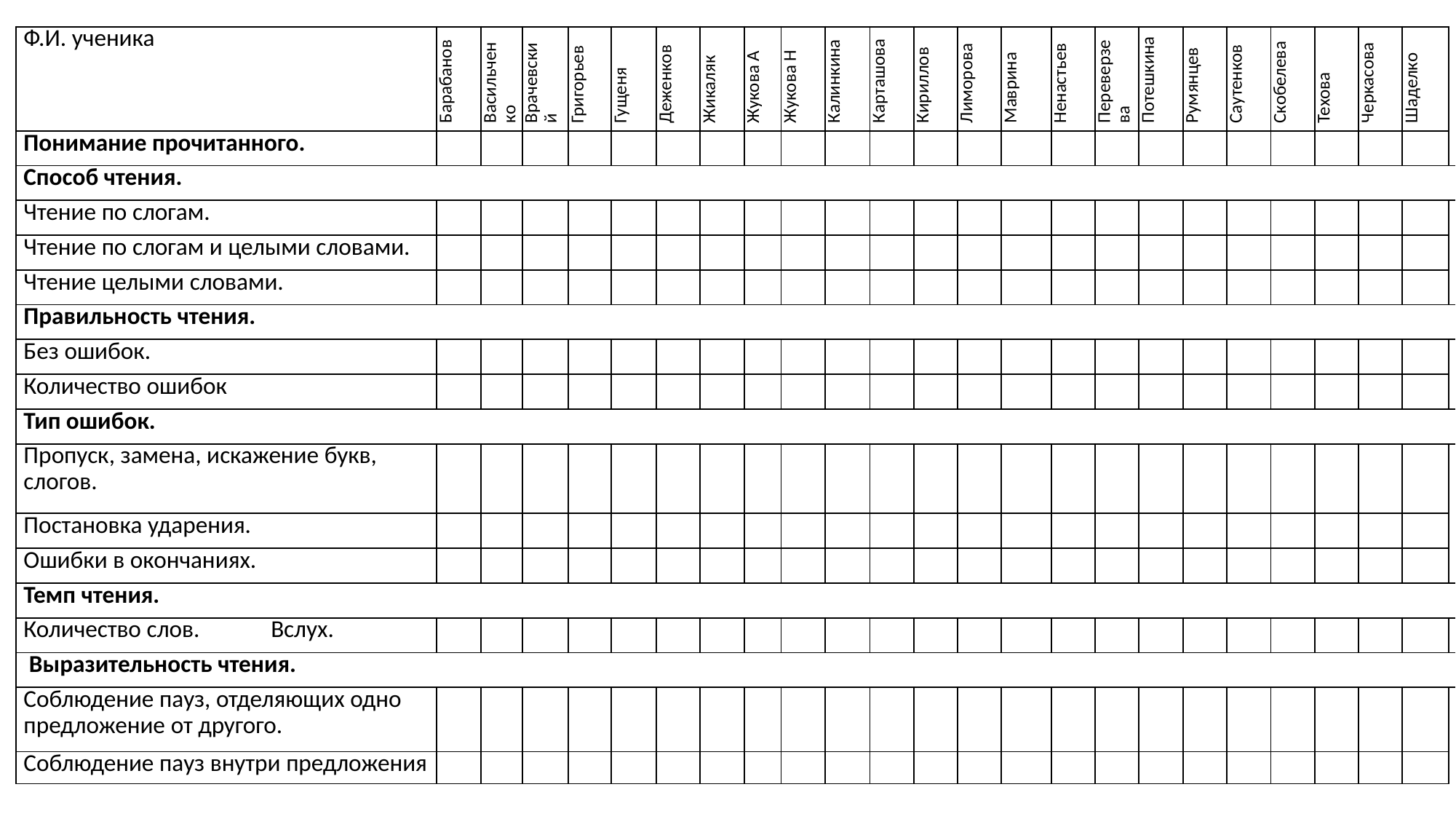

| Ф.И. ученика | Барабанов | Васильченко | Врачевский | Григорьев | Гущеня | Деженков | Жикаляк | Жукова А | Жукова Н | Калинкина | Карташова | Кириллов | Лиморова | Маврина | Ненастьев | Переверзева | Потешкина | Румянцев | Саутенков | Скобелева | Техова | Черкасова | Шаделко |  |  |
| --- | --- | --- | --- | --- | --- | --- | --- | --- | --- | --- | --- | --- | --- | --- | --- | --- | --- | --- | --- | --- | --- | --- | --- | --- | --- |
| Понимание прочитанного. |  |  |  |  |  |  |  |  |  |  |  |  |  |  |  |  |  |  |  |  |  |  |  |  |  |
| Способ чтения. |  |  |  |  |  |  |  |  |  |  |  |  |  |  |  |  |  |  |  |  |  |  |  |  |  |
| Чтение по слогам. |  |  |  |  |  |  |  |  |  |  |  |  |  |  |  |  |  |  |  |  |  |  |  |  |  |
| Чтение по слогам и целыми словами. |  |  |  |  |  |  |  |  |  |  |  |  |  |  |  |  |  |  |  |  |  |  |  |  |  |
| Чтение целыми словами. |  |  |  |  |  |  |  |  |  |  |  |  |  |  |  |  |  |  |  |  |  |  |  |  |  |
| Правильность чтения. |  |  |  |  |  |  |  |  |  |  |  |  |  |  |  |  |  |  |  |  |  |  |  |  |  |
| Без ошибок. |  |  |  |  |  |  |  |  |  |  |  |  |  |  |  |  |  |  |  |  |  |  |  |  |  |
| Количество ошибок |  |  |  |  |  |  |  |  |  |  |  |  |  |  |  |  |  |  |  |  |  |  |  |  |  |
| Тип ошибок. |  |  |  |  |  |  |  |  |  |  |  |  |  |  |  |  |  |  |  |  |  |  |  |  |  |
| Пропуск, замена, искажение букв, слогов. |  |  |  |  |  |  |  |  |  |  |  |  |  |  |  |  |  |  |  |  |  |  |  |  |  |
| Постановка ударения. |  |  |  |  |  |  |  |  |  |  |  |  |  |  |  |  |  |  |  |  |  |  |  |  |  |
| Ошибки в окончаниях. |  |  |  |  |  |  |  |  |  |  |  |  |  |  |  |  |  |  |  |  |  |  |  |  |  |
| Темп чтения. |  |  |  |  |  |  |  |  |  |  |  |  |  |  |  |  |  |  |  |  |  |  |  |  |  |
| Количество слов. Вслух. |  |  |  |  |  |  |  |  |  |  |  |  |  |  |  |  |  |  |  |  |  |  |  |  |  |
| Выразительность чтения. |  |  |  |  |  |  |  |  |  |  |  |  |  |  |  |  |  |  |  |  |  |  |  |  |  |
| Соблюдение пауз, отделяющих одно предложение от другого. |  |  |  |  |  |  |  |  |  |  |  |  |  |  |  |  |  |  |  |  |  |  |  |  |  |
| Соблюдение пауз внутри предложения |  |  |  |  |  |  |  |  |  |  |  |  |  |  |  |  |  |  |  |  |  |  |  |  |  |